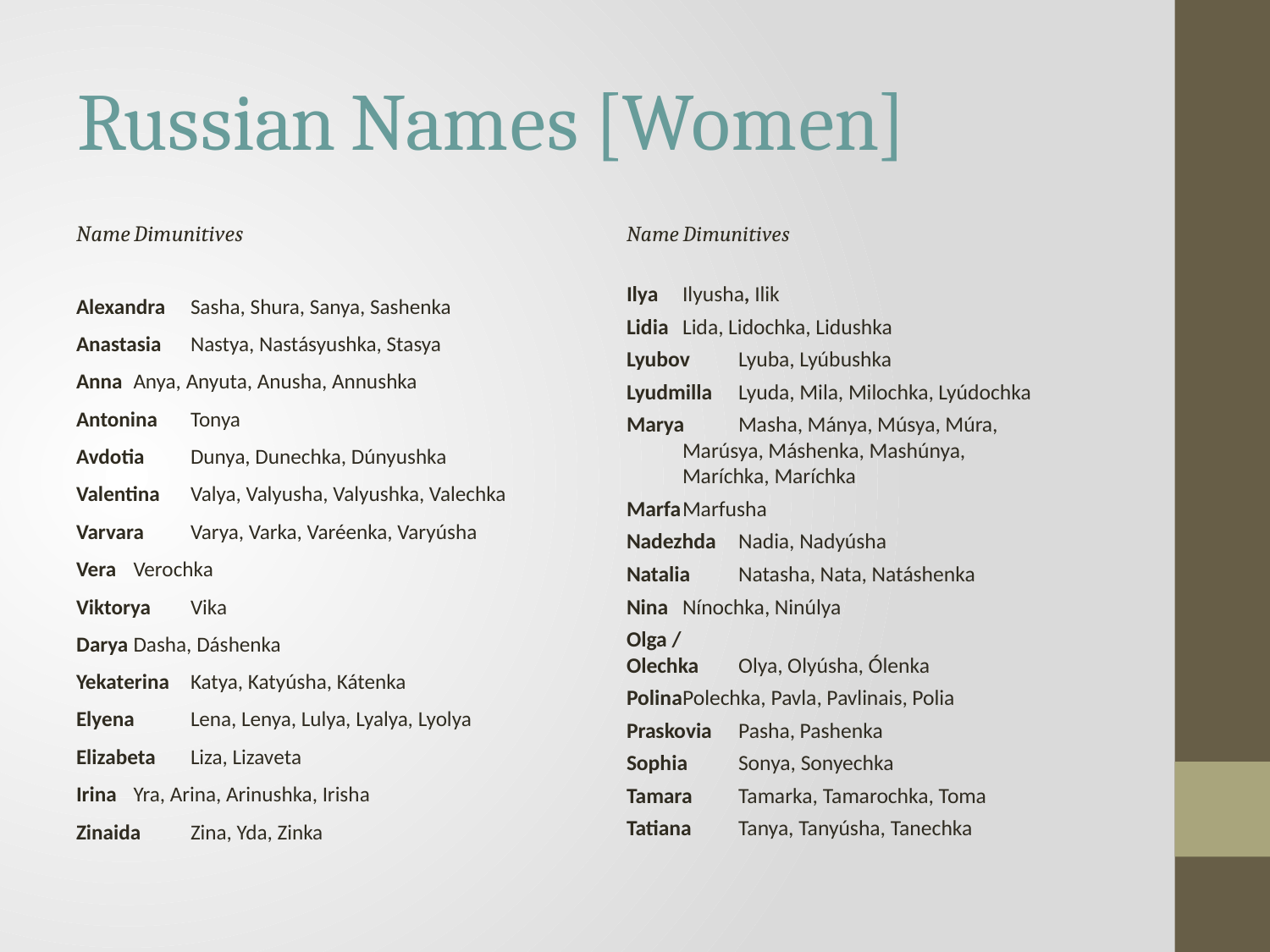

# Russian Names [Women]
Name	Dimunitives
Alexandra	Sasha, Shura, Sanya, Sashenka
Anastasia	Nastya, Nastásyushka, Stasya
Anna	Anya, Anyuta, Anusha, Annushka
Antonina	Tonya
Avdotia	Dunya, Dunechka, Dúnyushka
Valentina	Valya, Valyusha, Valyushka, Valechka
Varvara	Varya, Varka, Varéenka, Varyúsha
Vera	Verochka
Viktorya	Vika
Darya	Dasha, Dáshenka
Yekaterina	Katya, Katyúsha, Kátenka
Elyena	Lena, Lenya, Lulya, Lyalya, Lyolya
Elizabeta	Liza, Lizaveta
Irina	Yra, Arina, Arinushka, Irisha
Zinaida	Zina, Yda, Zinka

Name	Dimunitives

Ilya	Ilyusha, Ilik
Lidia	Lida, Lidochka, Lidushka
Lyubov	Lyuba, Lyúbushka
Lyudmilla	Lyuda, Mila, Milochka, Lyúdochka
Marya	Masha, Mánya, Músya, Múra,
	Marúsya, Máshenka, Mashúnya,
	Maríchka, Maríchka
Marfa	Marfusha
Nadezhda	Nadia, Nadyúsha
Natalia	Natasha, Nata, Natáshenka
Nina	Nínochka, Ninúlya
Olga /
Olechka	Olya, Olyúsha, Ólenka
Polina	Polechka, Pavla, Pavlinais, Polia
Praskovia	Pasha, Pashenka
Sophia	Sonya, Sonyechka
Tamara	Tamarka, Tamarochka, Toma
Tatiana	Tanya, Tanyúsha, Tanechka